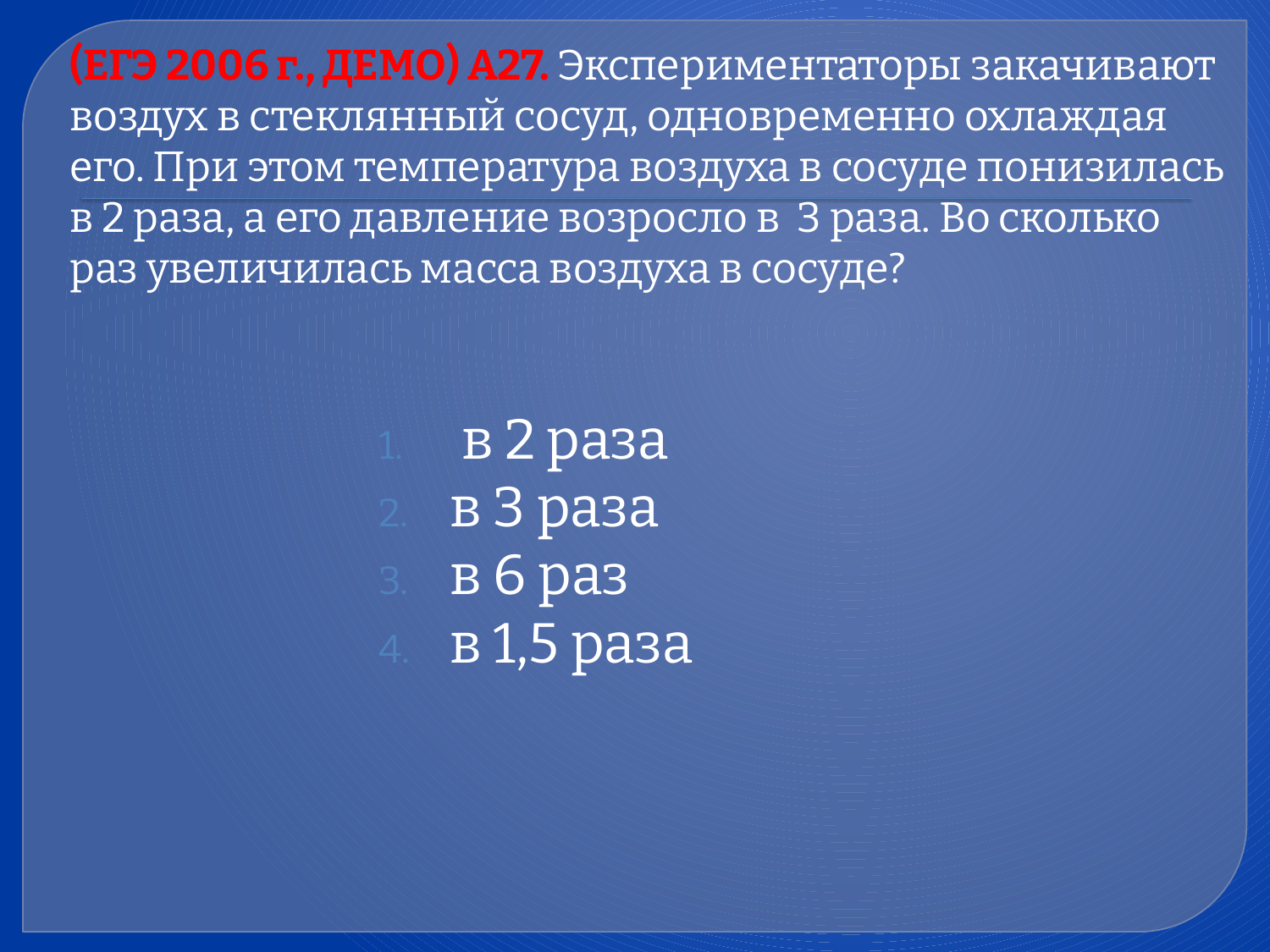

# (ЕГЭ 2006 г., ДЕМО) А27. Экспериментаторы закачивают воздух в стеклянный сосуд, одновременно охлаждая его. При этом температура воздуха в сосуде понизилась в 2 раза, а его давление возросло в  3 раза. Во сколько раз увеличилась масса воздуха в сосуде?
 в 2 раза
в 3 раза
в 6 раз
в 1,5 раза